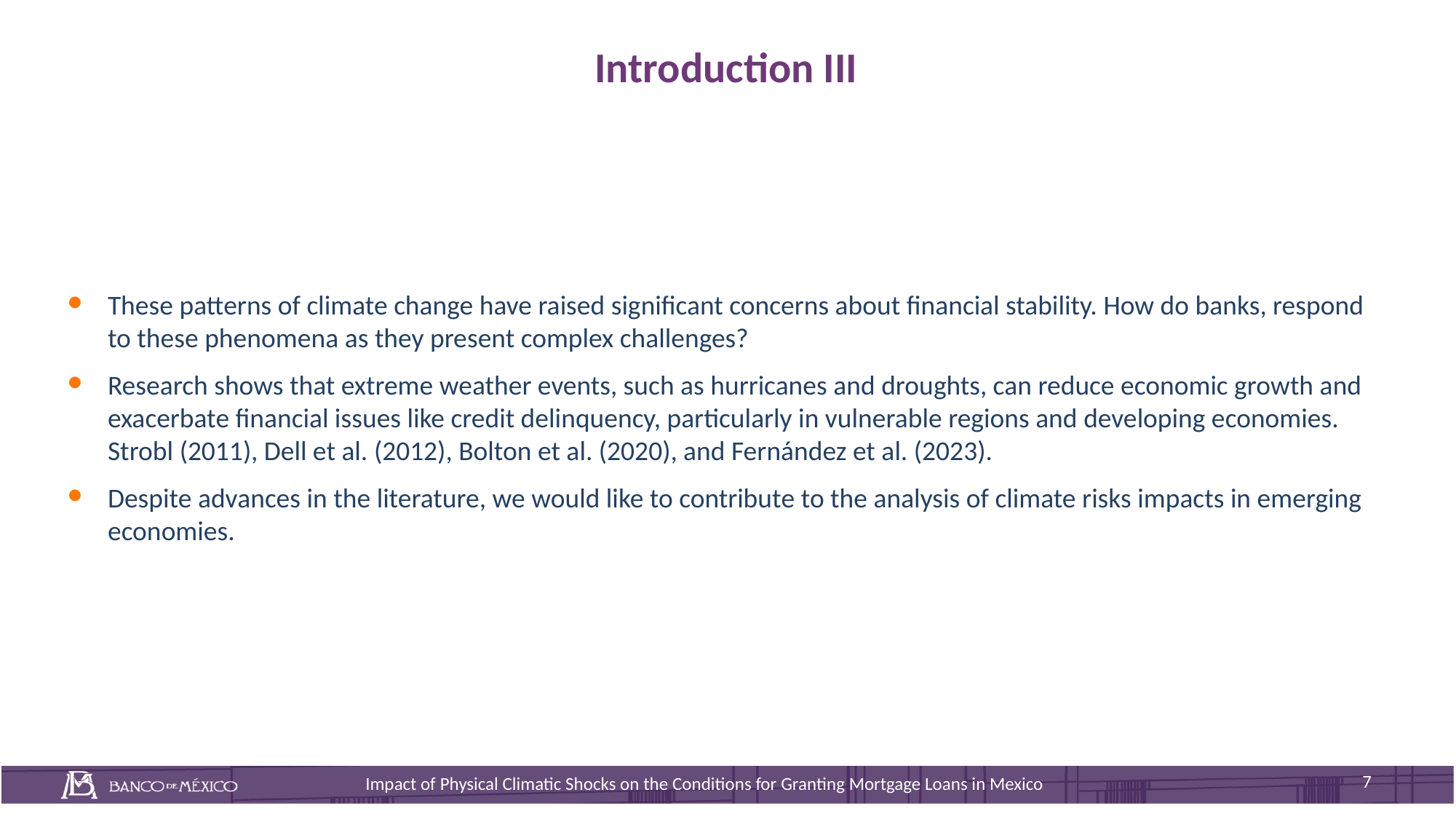

# Introduction III
These patterns of climate change have raised significant concerns about financial stability. How do banks, respond to these phenomena as they present complex challenges?
Research shows that extreme weather events, such as hurricanes and droughts, can reduce economic growth and exacerbate financial issues like credit delinquency, particularly in vulnerable regions and developing economies. Strobl (2011), Dell et al. (2012), Bolton et al. (2020), and Fernández et al. (2023).
Despite advances in the literature, we would like to contribute to the analysis of climate risks impacts in emerging economies.
7
Impact of Physical Climatic Shocks on the Conditions for Granting Mortgage Loans in Mexico